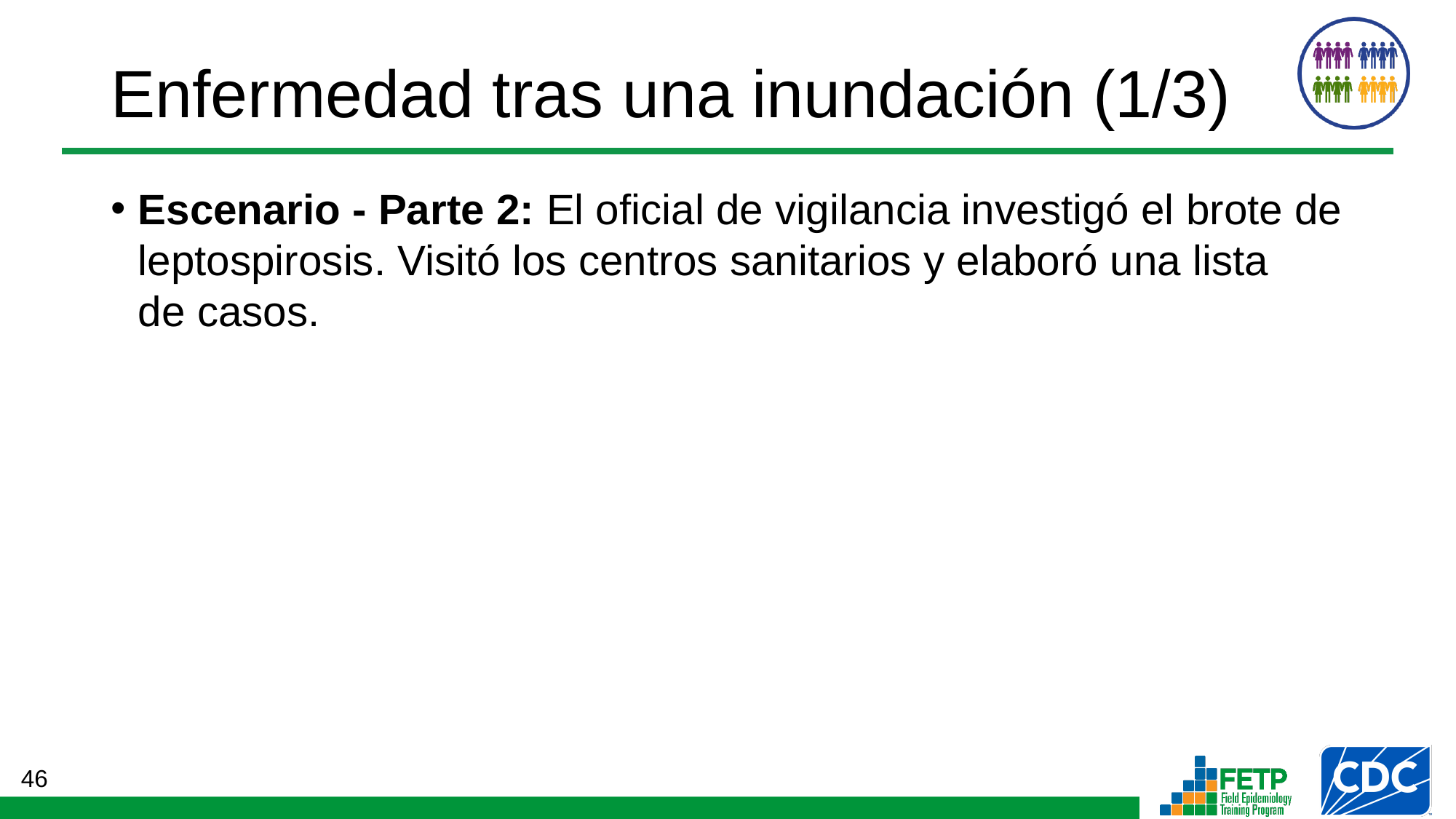

# Enfermedad tras una inundación (1/3)
Escenario - Parte 2: El oficial de vigilancia investigó el brote de leptospirosis. Visitó los centros sanitarios y elaboró una lista
de casos.